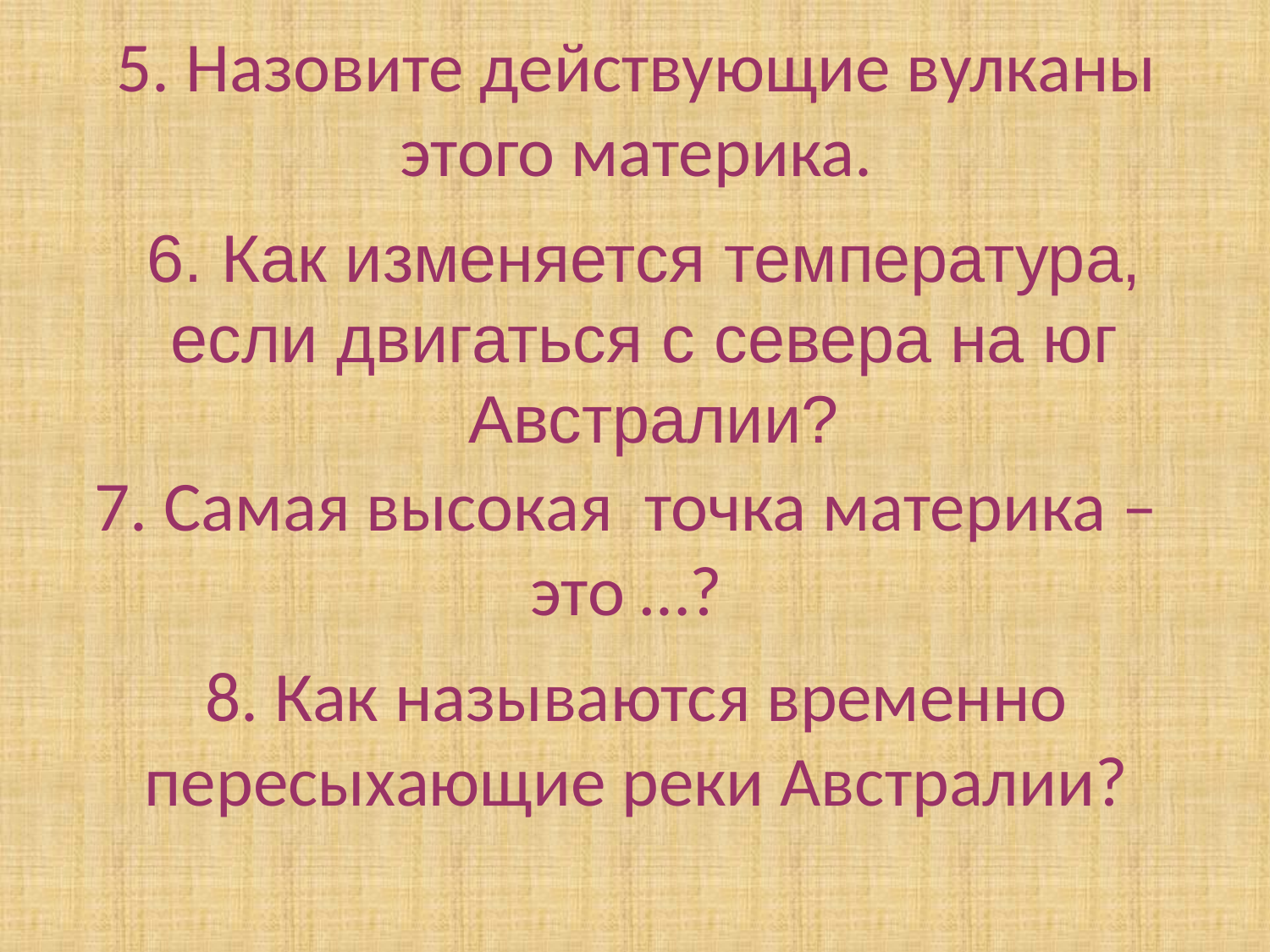

5. Назовите действующие вулканы этого материка.
6. Как изменяется температура,
если двигаться с севера на юг
Австралии?
7. Самая высокая  точка материка – это …?
8. Как называются временно пересыхающие реки Австралии?